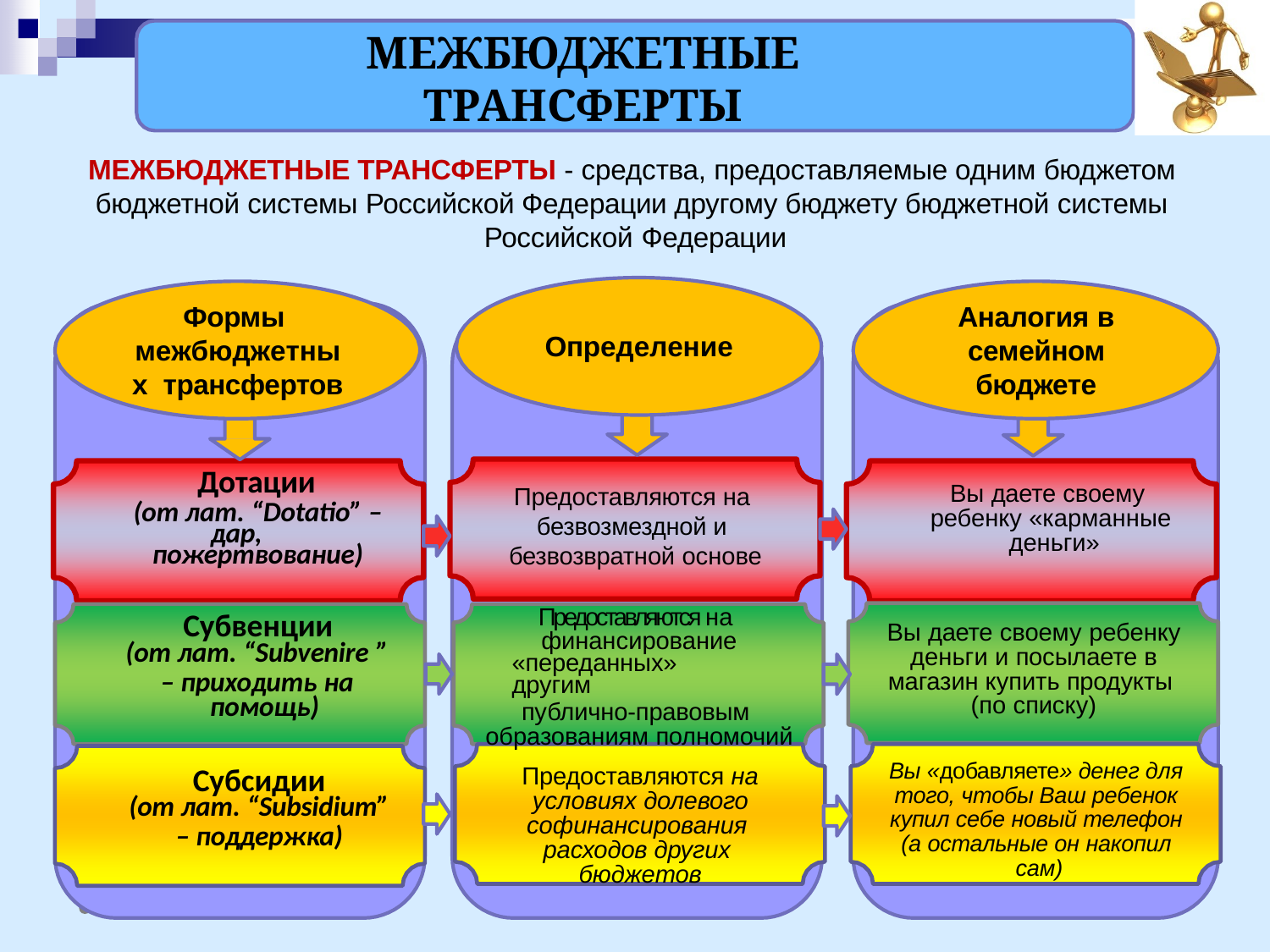

# МЕЖБЮДЖЕТНЫЕ ТРАНСФЕРТЫ

МЕЖБЮДЖЕТНЫЕ ТРАНСФЕРТЫ - средства, предоставляемые одним бюджетом  бюджетной системы Российской Федерации другому бюджету бюджетной системы  Российской Федерации

Формы  межбюджетных  трансфертов
Аналогия в  семейном  бюджете

Определение

Дотации
(от лат. “Dotatio” –  дар,         пожертвование)
Вы даете своему  ребенку «карманные  деньги»
Предоставляются на  безвозмездной и  безвозвратной основе

Предоставляются на  финансирование
«переданных» другим
публично-правовым  образованиям полномочий
Предоставляются на  условиях долевого  софинансирования  расходов других  бюджетов

Субвенции
(от лат. “Subvenire ”
– приходить на  помощь)
Вы даете своему ребенку  деньги и посылаете в  магазин купить продукты  (по списку)

Вы «добавляете» денег для  того, чтобы Ваш ребенок  купил себе новый телефон  (а остальные он накопил  сам)
Субсидии
(от лат. “Subsidium”
– поддержка)